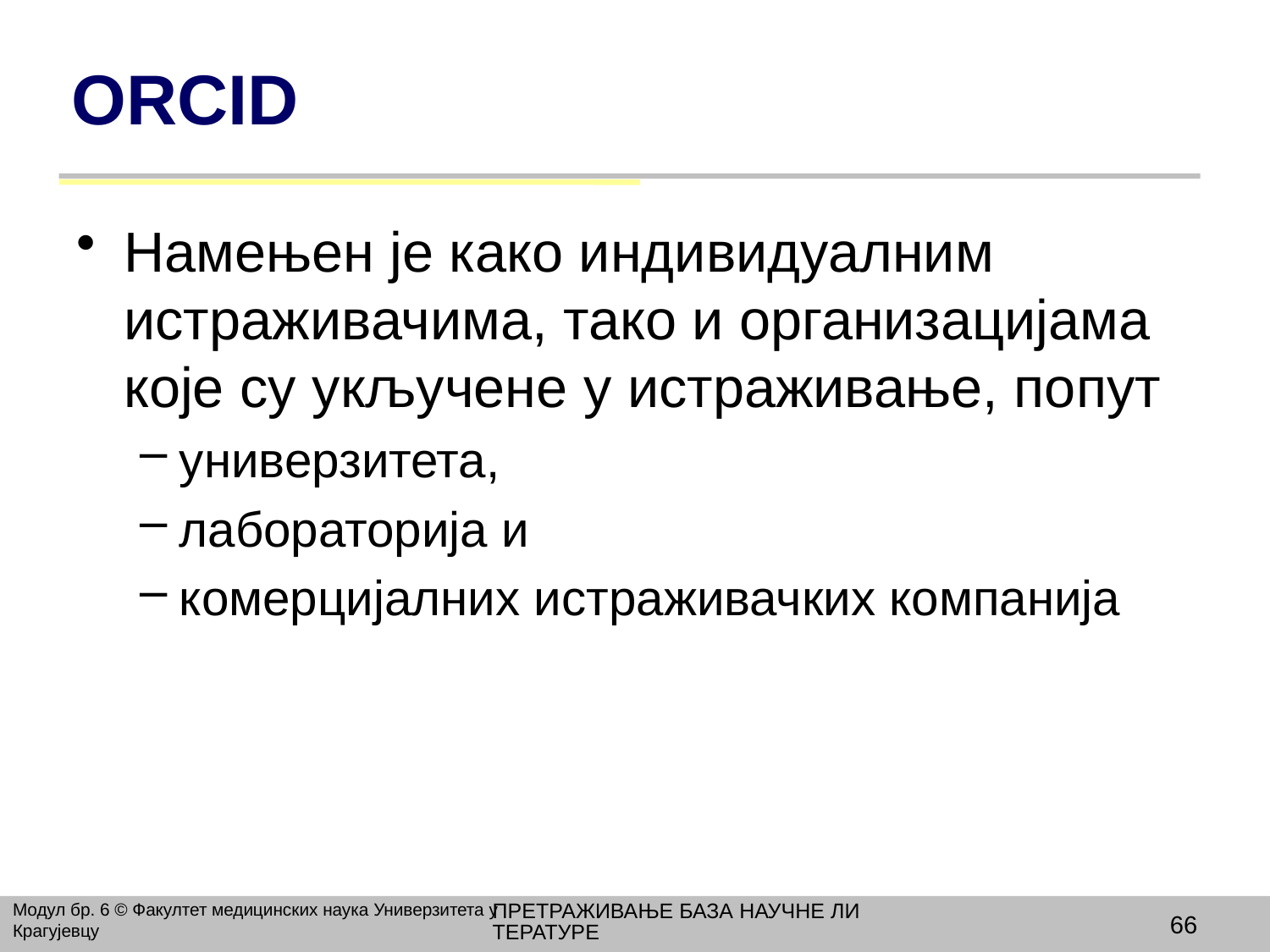

# ORCID
Намењен је како индивидуалним истраживачима, тако и организацијама које су укључене у истраживање, попут
универзитета,
лабораторија и
комерцијалних истраживачких компанија

ПРЕТРАЖИВАЊЕ БАЗА НАУЧНЕ ЛИТЕРАТУРЕ
Модул бр. 6 © Факултет медицинских наука Универзитета у Крагујевцу
66